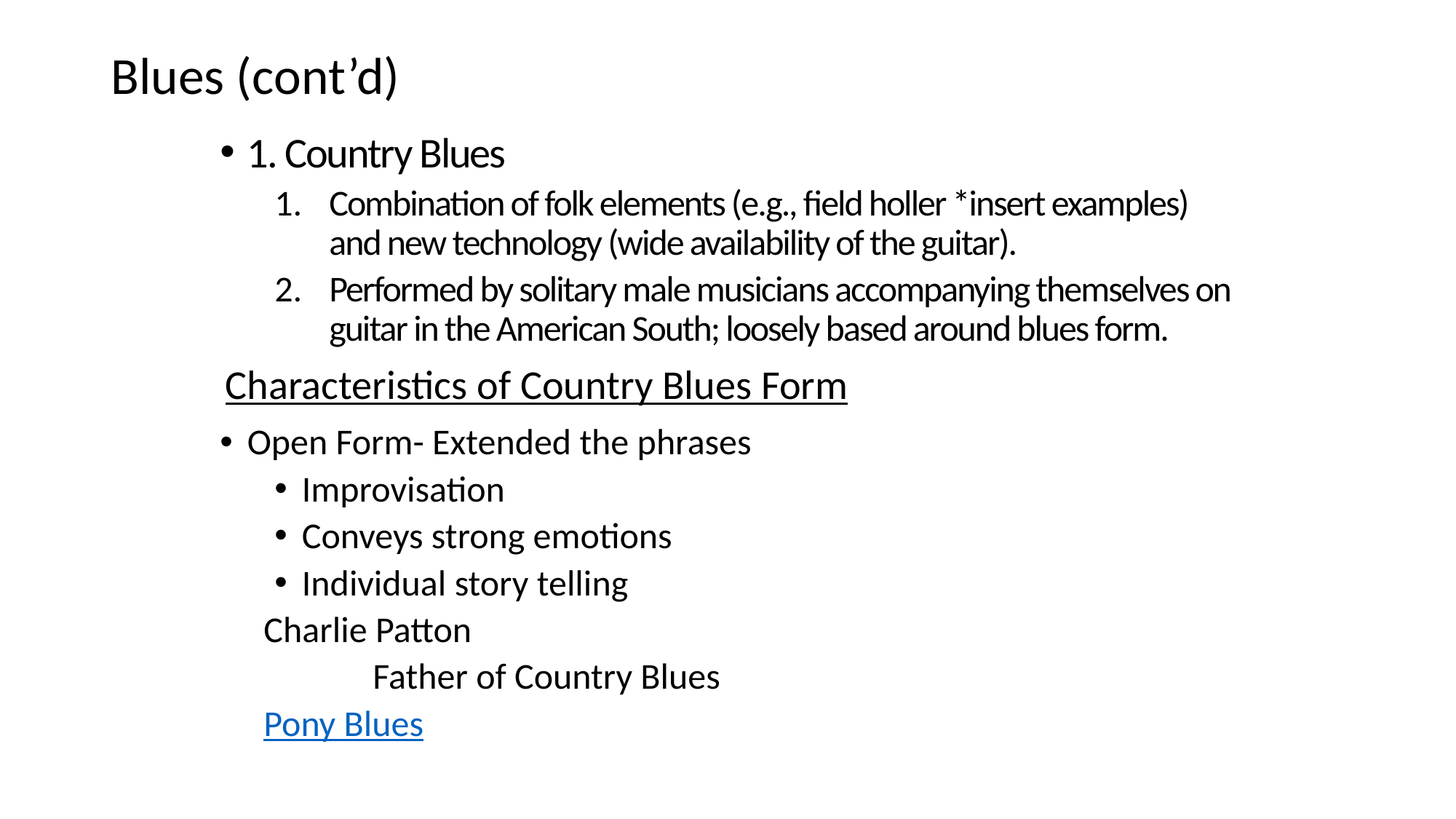

# Blues (cont’d)
1. Country Blues
Combination of folk elements (e.g., field holler *insert examples) and new technology (wide availability of the guitar).
Performed by solitary male musicians accompanying themselves on guitar in the American South; loosely based around blues form.
Characteristics of Country Blues Form
Open Form- Extended the phrases
Improvisation
Conveys strong emotions
Individual story telling
Charlie Patton
	Father of Country Blues
	Pony Blues